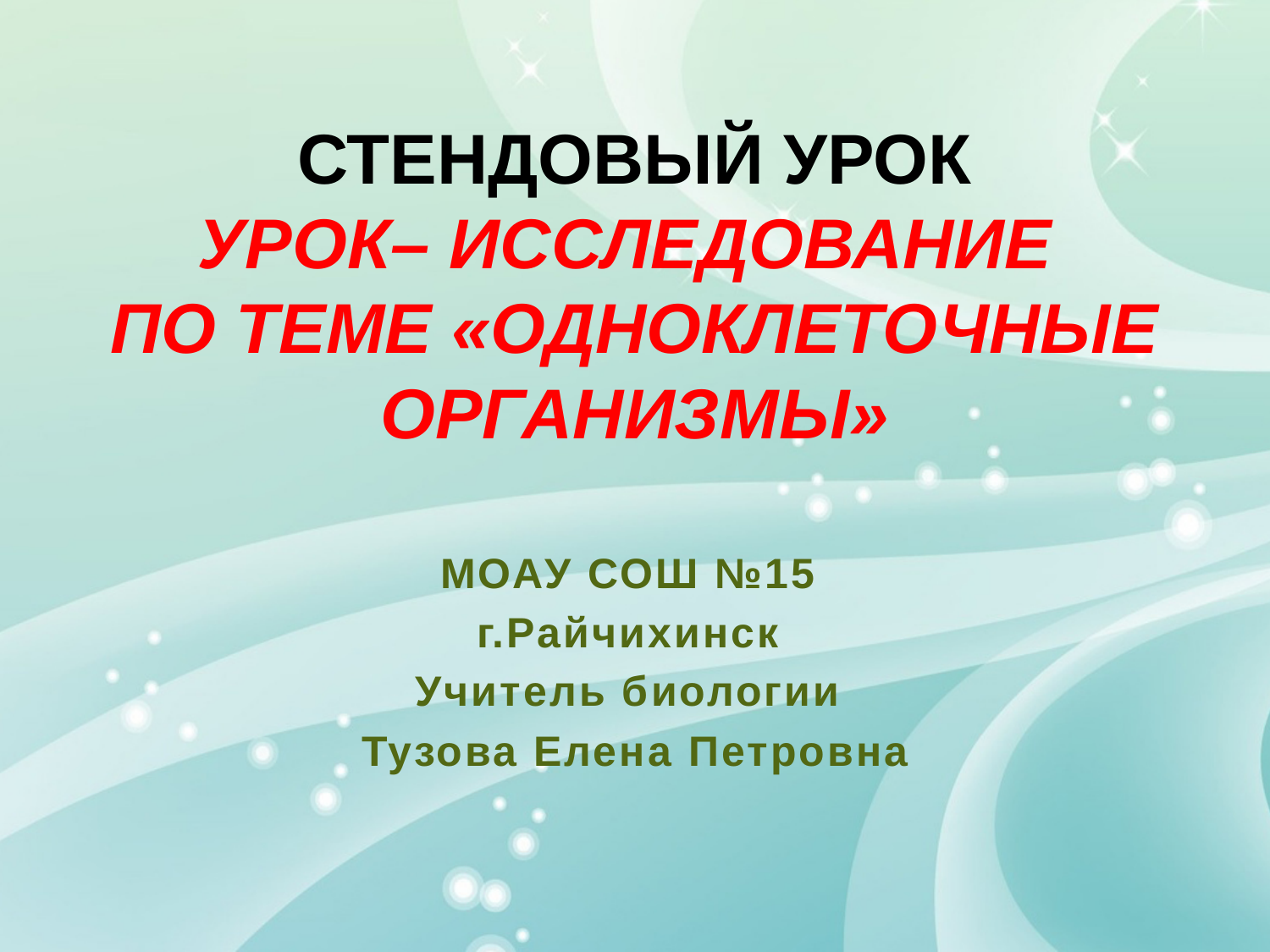

# СТЕНДОВЫЙ УРОК УРОК– ИССЛЕДОВАНИЕ ПО ТЕМЕ «ОДНОКЛЕТОЧНЫЕ ОРГАНИЗМЫ»
МОАУ СОШ №15
г.Райчихинск
Учитель биологии
Тузова Елена Петровна